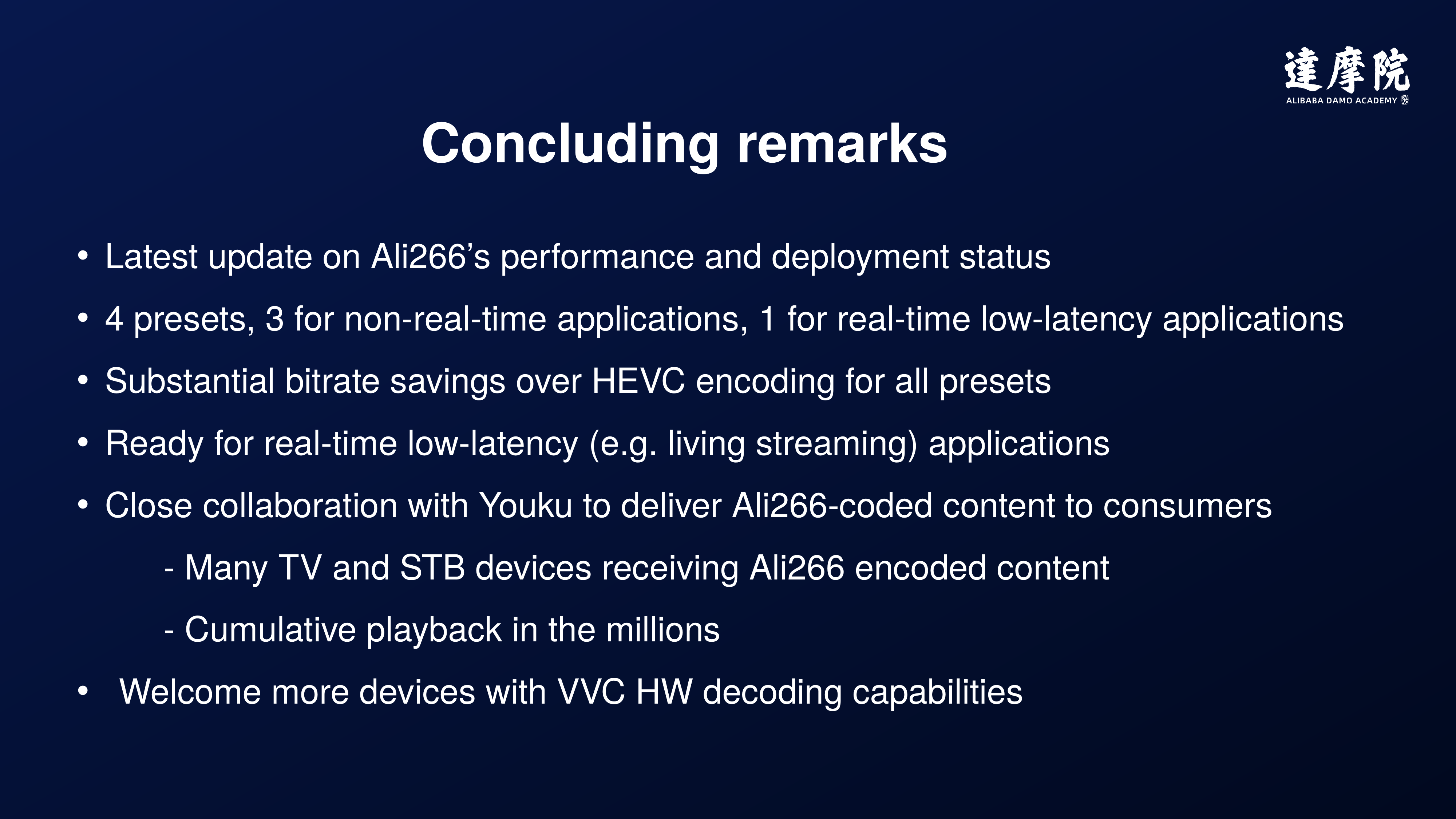

Concluding remarks
Latest update on Ali266’s performance and deployment status
4 presets, 3 for non-real-time applications, 1 for real-time low-latency applications
Substantial bitrate savings over HEVC encoding for all presets
Ready for real-time low-latency (e.g. living streaming) applications
Close collaboration with Youku to deliver Ali266-coded content to consumers
         - Many TV and STB devices receiving Ali266 encoded content
         - Cumulative playback in the millions
Welcome more devices with VVC HW decoding capabilities